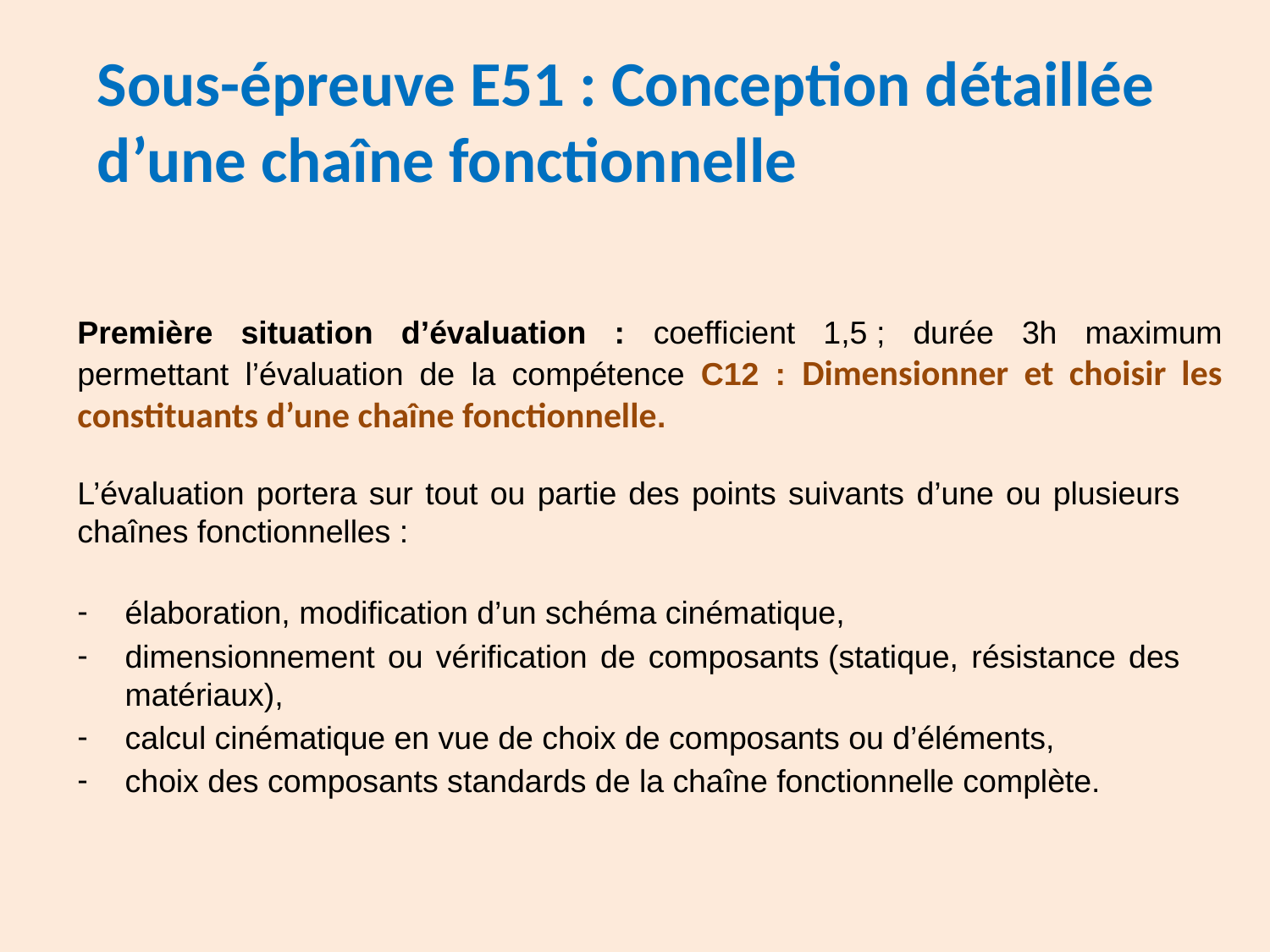

Sous-épreuve E51 : Conception détaillée d’une chaîne fonctionnelle
Première situation d’évaluation : coefficient 1,5 ; durée 3h maximum permettant l’évaluation de la compétence C12 : Dimensionner et choisir les constituants d’une chaîne fonctionnelle.

L’évaluation portera sur tout ou partie des points suivants d’une ou plusieurs chaînes fonctionnelles :

élaboration, modification d’un schéma cinématique,
dimensionnement ou vérification de composants (statique, résistance des matériaux),
calcul cinématique en vue de choix de composants ou d’éléments,
choix des composants standards de la chaîne fonctionnelle complète.